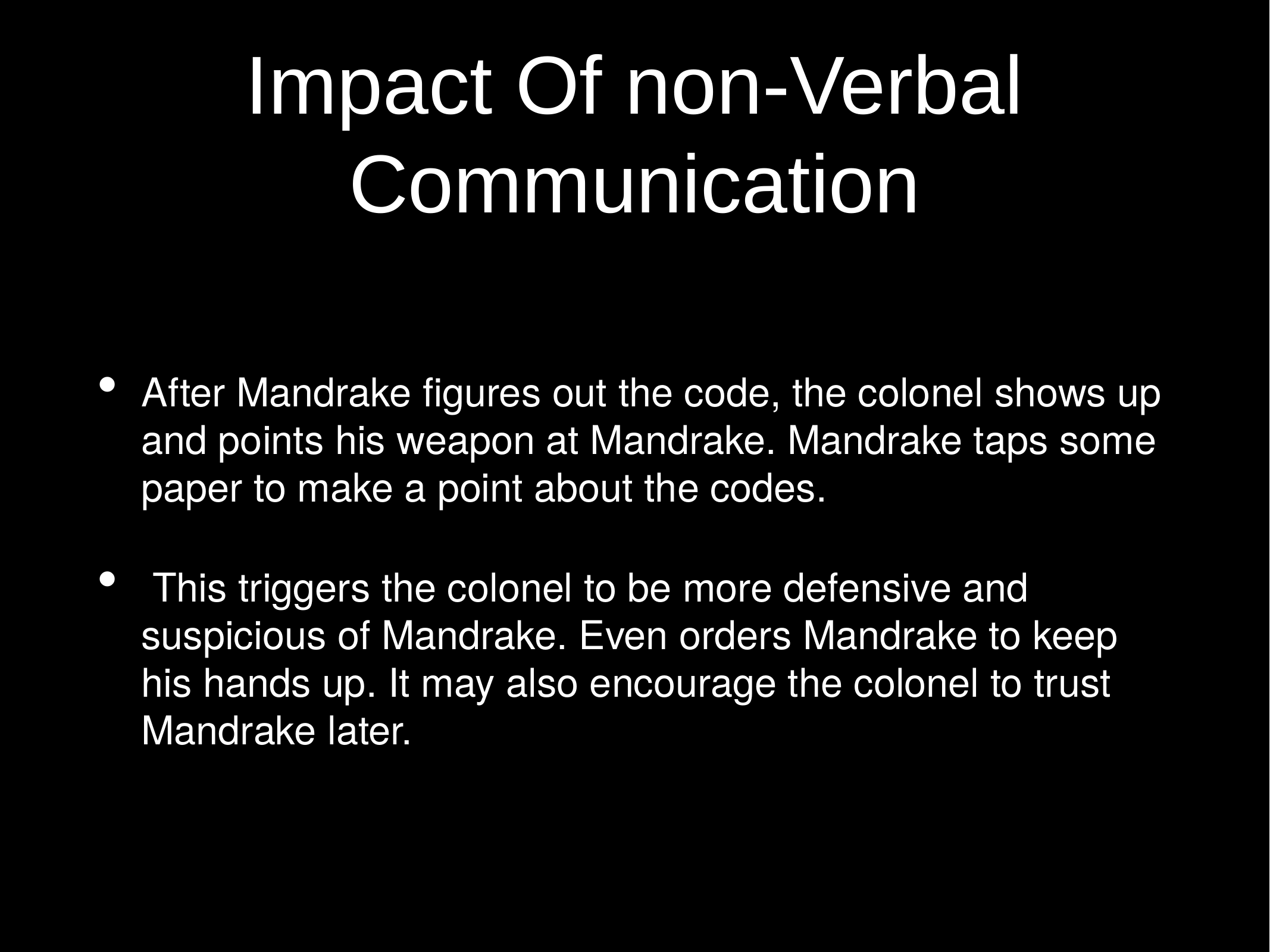

# Impact Of non-Verbal Communication
After Mandrake figures out the code, the colonel shows up and points his weapon at Mandrake. Mandrake taps some paper to make a point about the codes.
 This triggers the colonel to be more defensive and suspicious of Mandrake. Even orders Mandrake to keep his hands up. It may also encourage the colonel to trust Mandrake later.